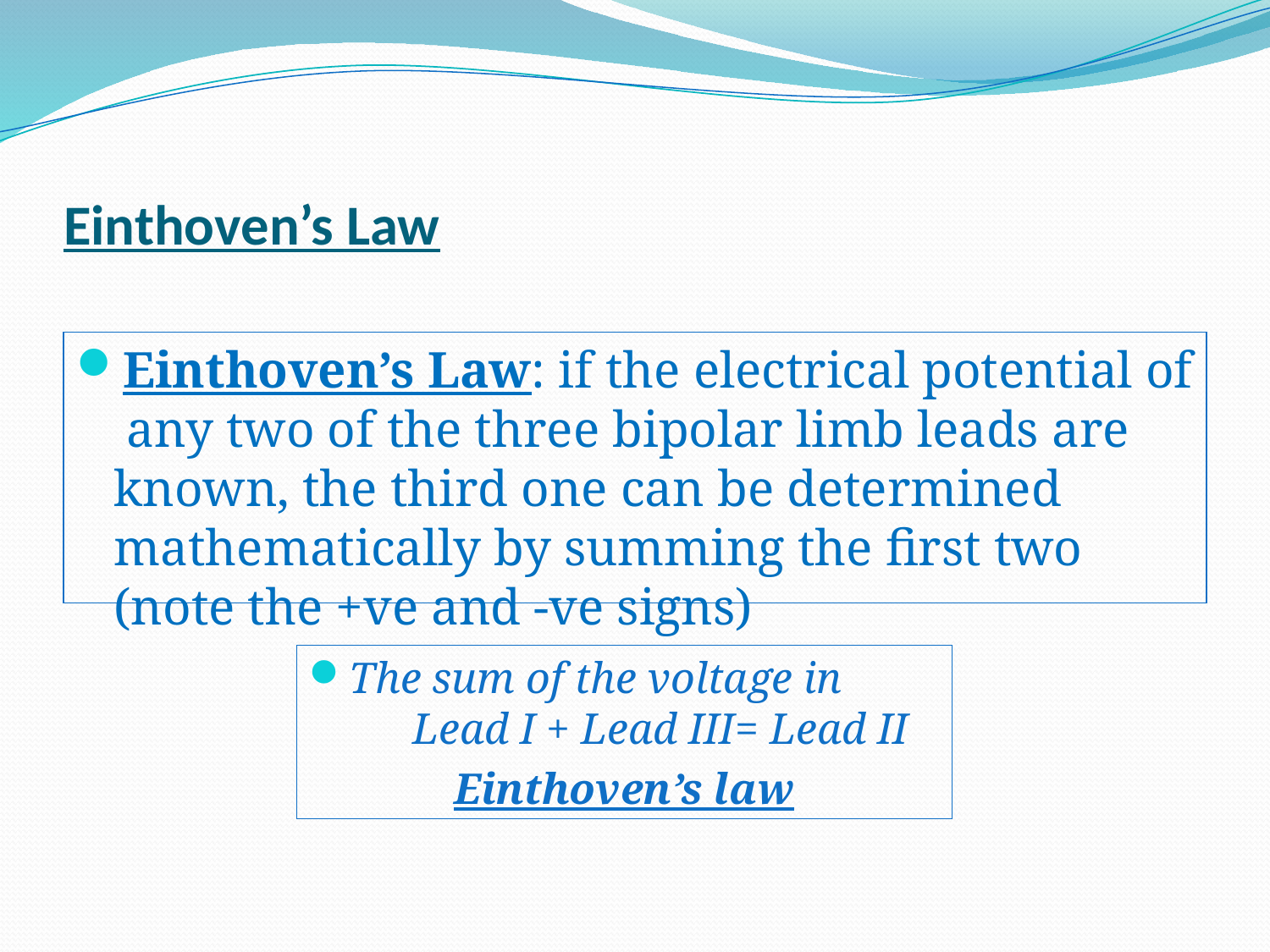

# Einthoven’s Law
Einthoven’s Law: if the electrical potential of  any two of the three bipolar limb leads are known, the third one can be determined mathematically by summing the first two (note the +ve and -ve signs)

The sum of the voltage in               Lead I + Lead III= Lead II
Einthoven’s law